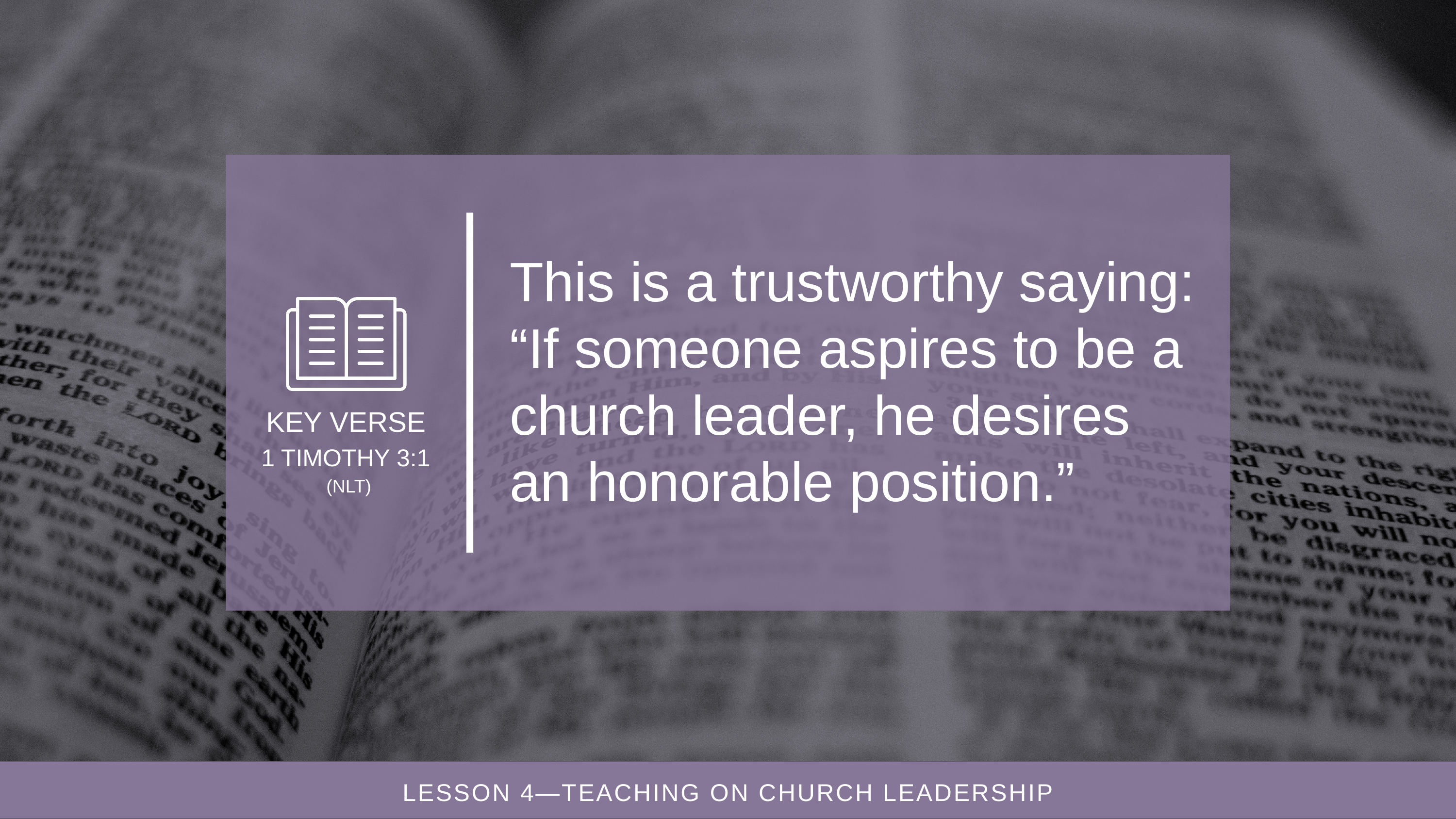

This is a trustworthy saying: “If someone aspires to be a church leader, he desires an honorable position.”
(NLT)